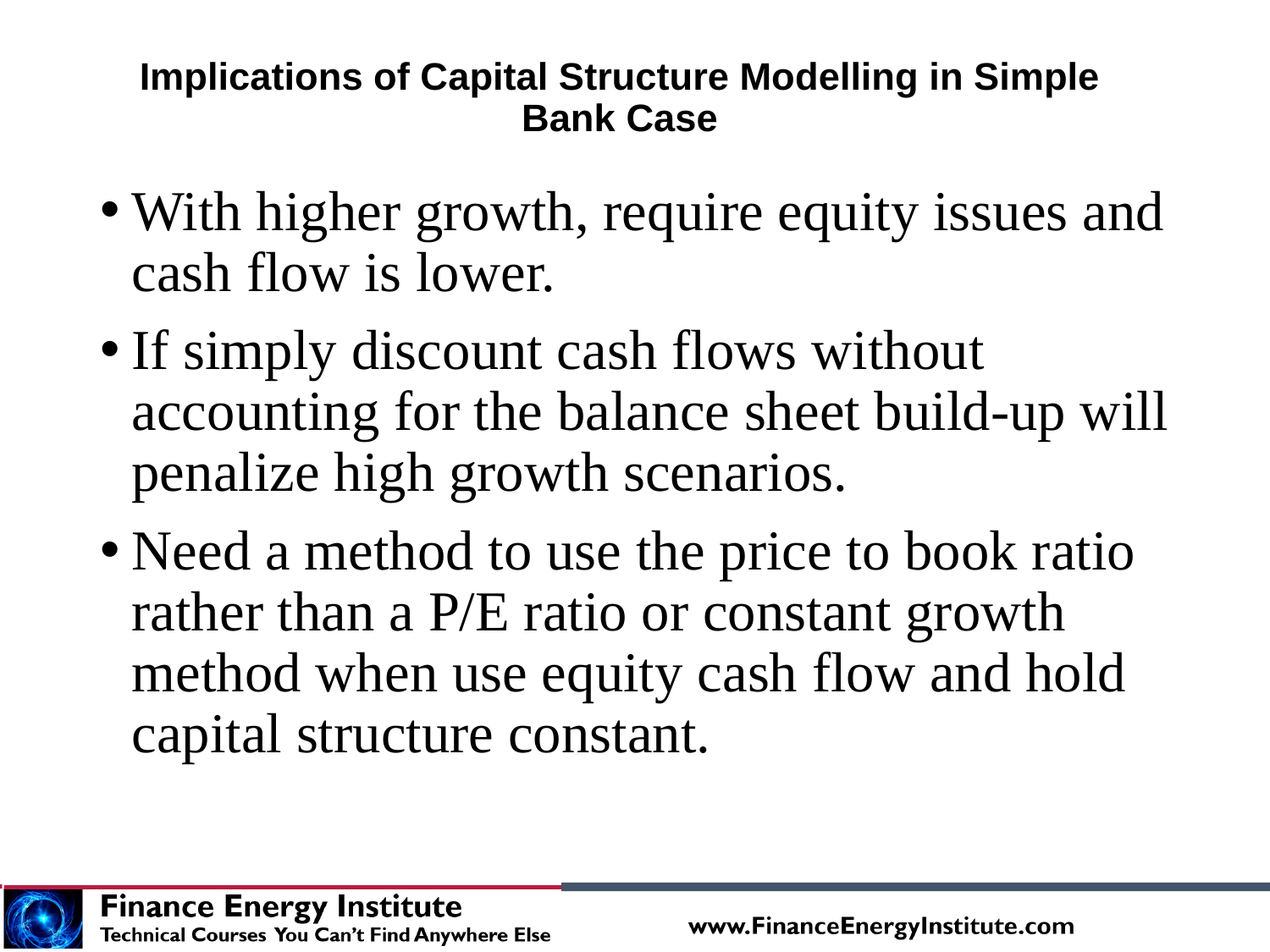

# Implications of Capital Structure Modelling in Simple Bank Case
With higher growth, require equity issues and cash flow is lower.
If simply discount cash flows without accounting for the balance sheet build-up will penalize high growth scenarios.
Need a method to use the price to book ratio rather than a P/E ratio or constant growth method when use equity cash flow and hold capital structure constant.